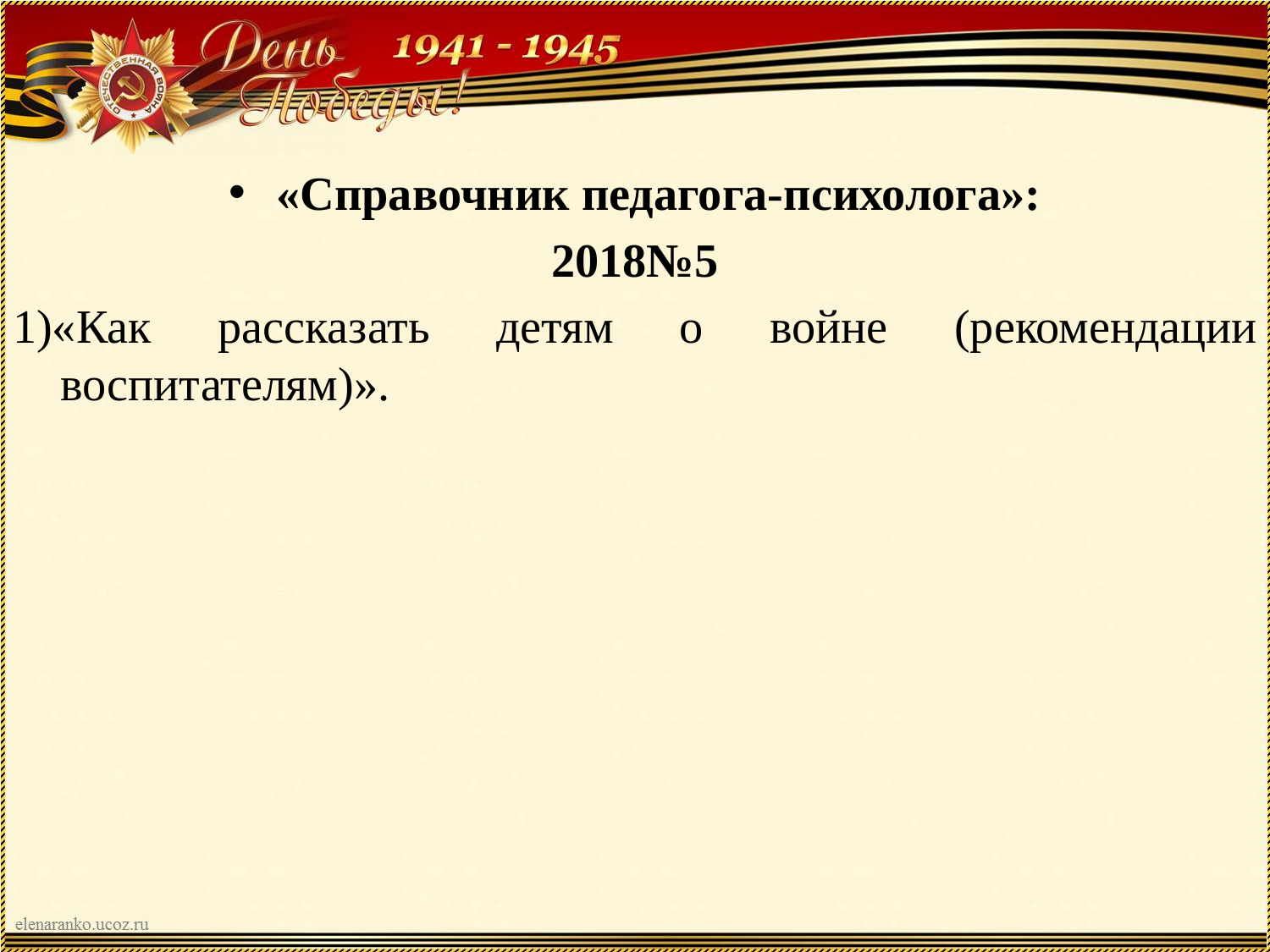

«Справочник педагога-психолога»:
2018№5
1)«Как рассказать детям о войне (рекомендации воспитателям)».